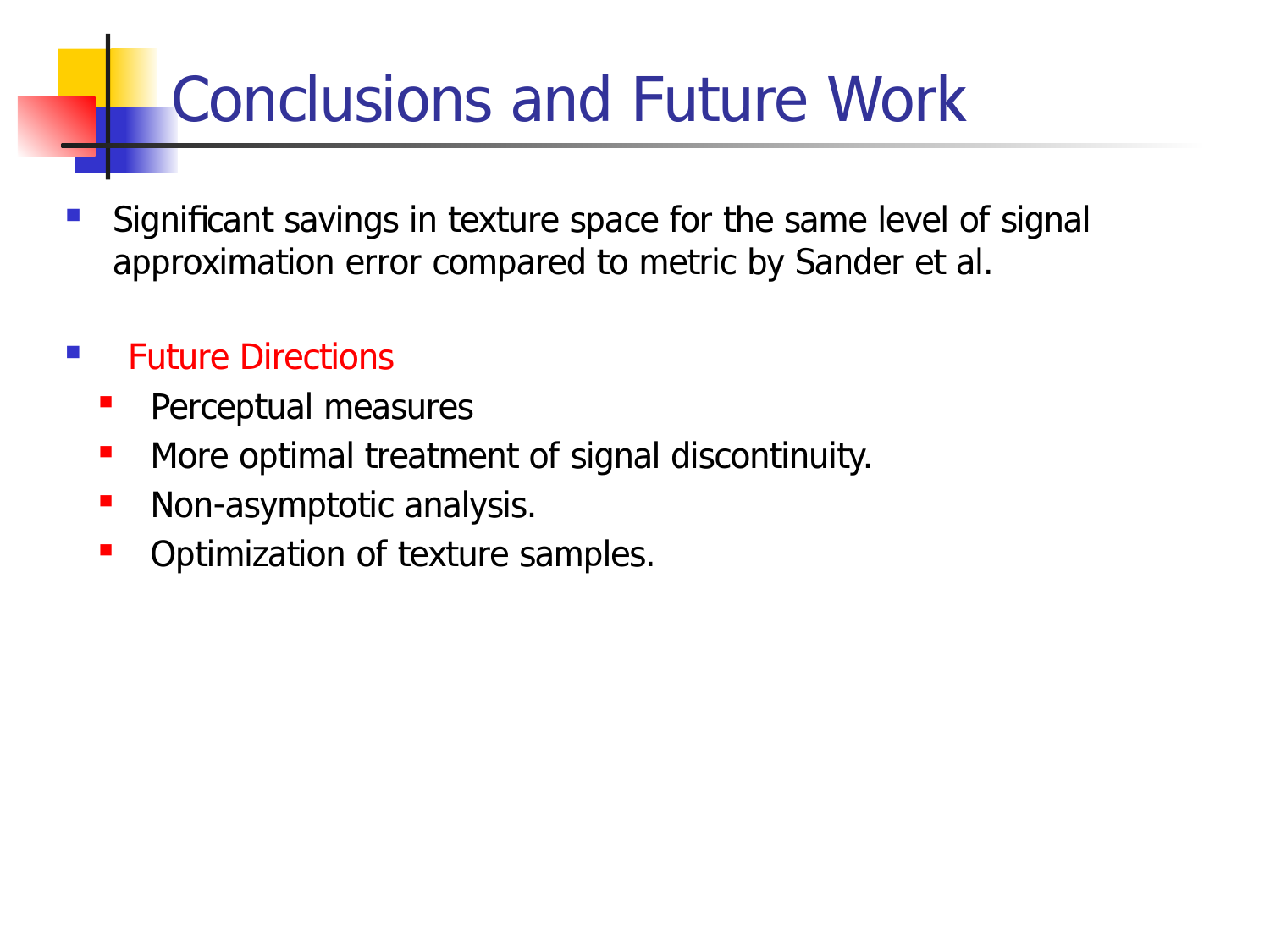

# Conclusions and Future Work
Significant savings in texture space for the same level of signal approximation error compared to metric by Sander et al.
   Future Directions
  Perceptual measures
  More optimal treatment of signal discontinuity.
  Non-asymptotic analysis.
  Optimization of texture samples.